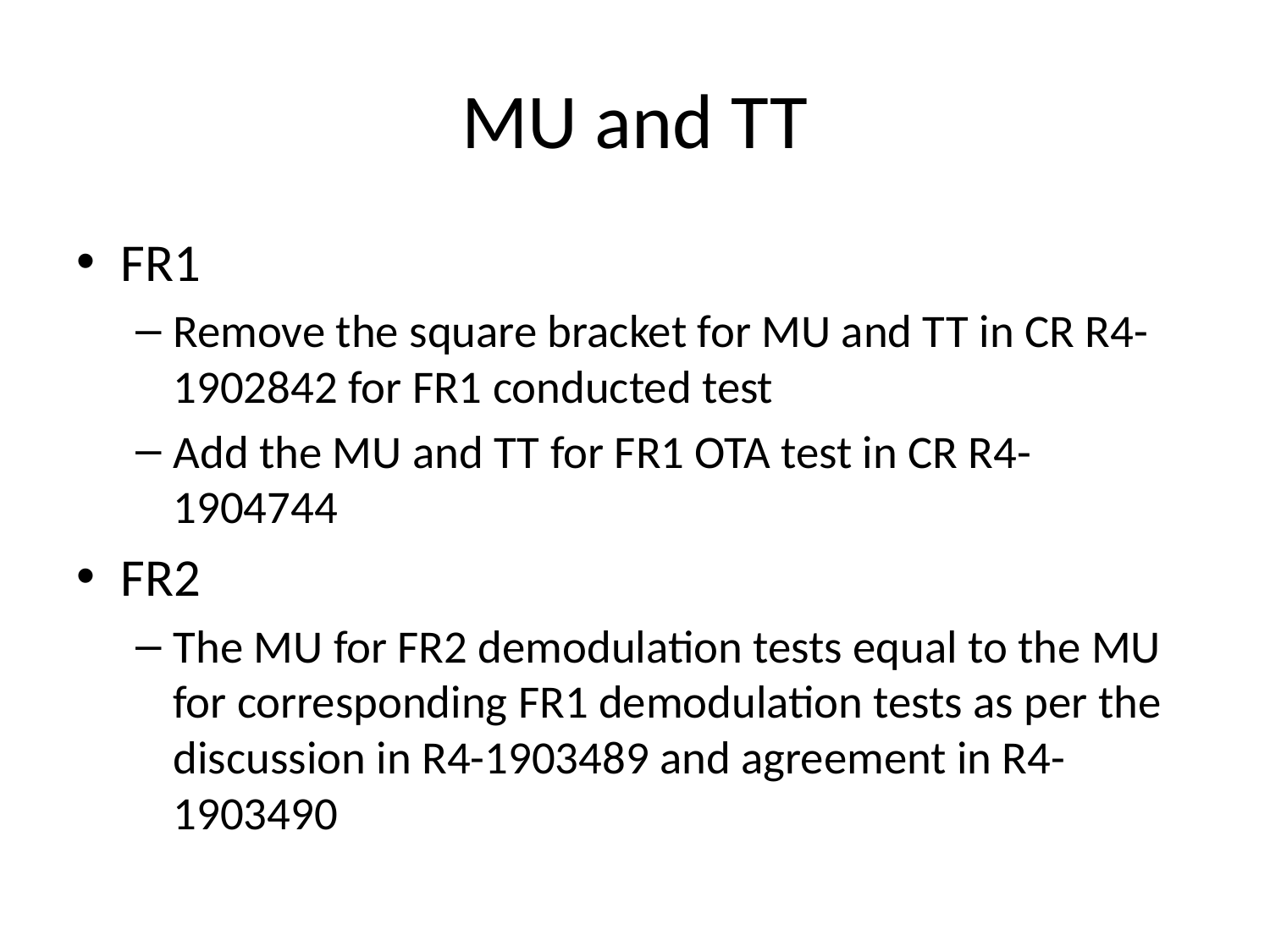

# MU and TT
FR1
Remove the square bracket for MU and TT in CR R4-1902842 for FR1 conducted test
Add the MU and TT for FR1 OTA test in CR R4-1904744
FR2
The MU for FR2 demodulation tests equal to the MU for corresponding FR1 demodulation tests as per the discussion in R4-1903489 and agreement in R4-1903490